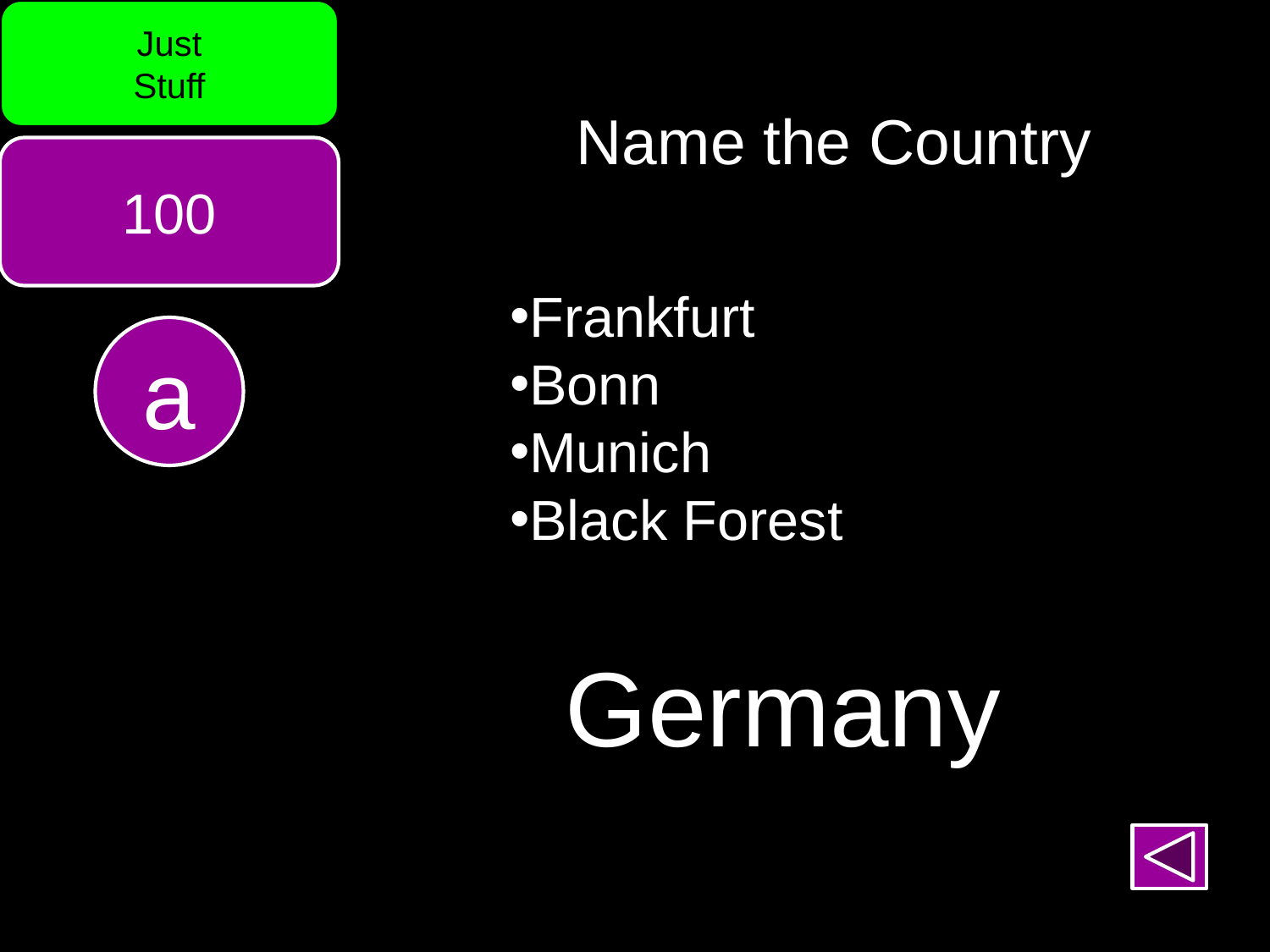

Just
Stuff
Name the Country
100
Frankfurt
Bonn
Munich
Black Forest
a
Germany